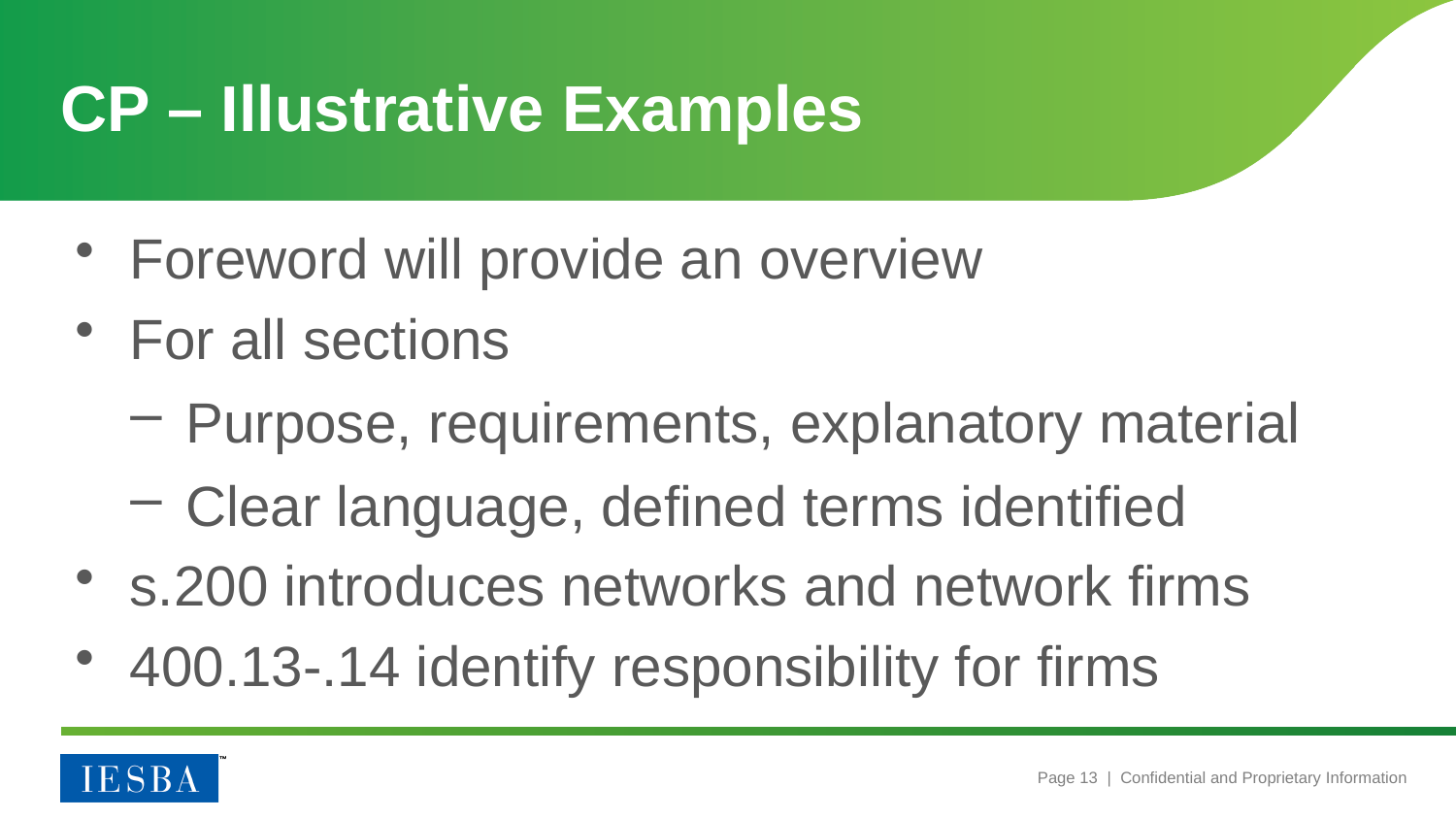

# CP – Illustrative Examples
Foreword will provide an overview
For all sections
Purpose, requirements, explanatory material
Clear language, defined terms identified
s.200 introduces networks and network firms
400.13-.14 identify responsibility for firms